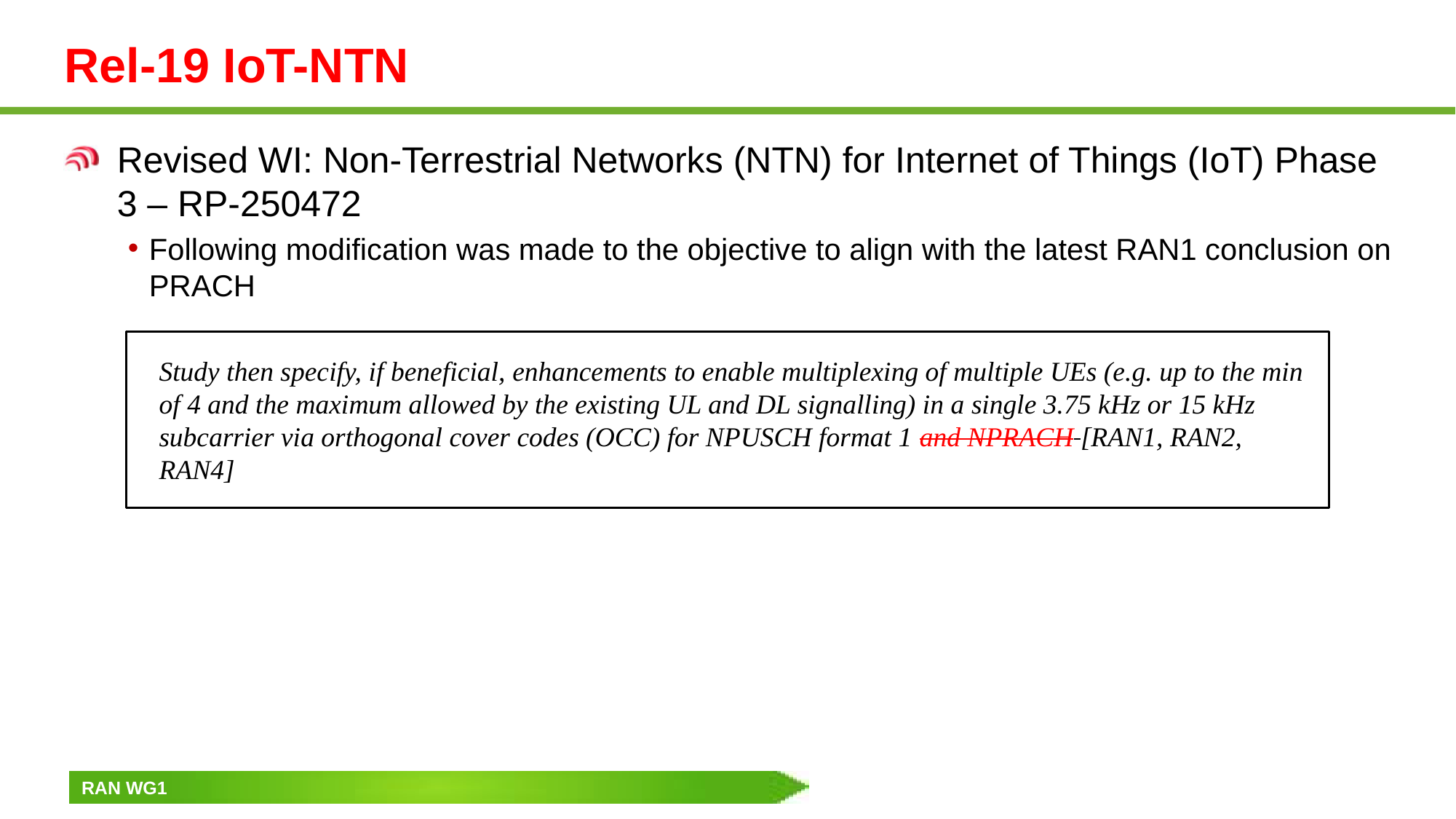

# Rel-19 IoT-NTN
Revised WI: Non-Terrestrial Networks (NTN) for Internet of Things (IoT) Phase 3 – RP-250472
Following modification was made to the objective to align with the latest RAN1 conclusion on PRACH

Study then specify, if beneficial, enhancements to enable multiplexing of multiple UEs (e.g. up to the min of 4 and the maximum allowed by the existing UL and DL signalling) in a single 3.75 kHz or 15 kHz subcarrier via orthogonal cover codes (OCC) for NPUSCH format 1 and NPRACH [RAN1, RAN2, RAN4]